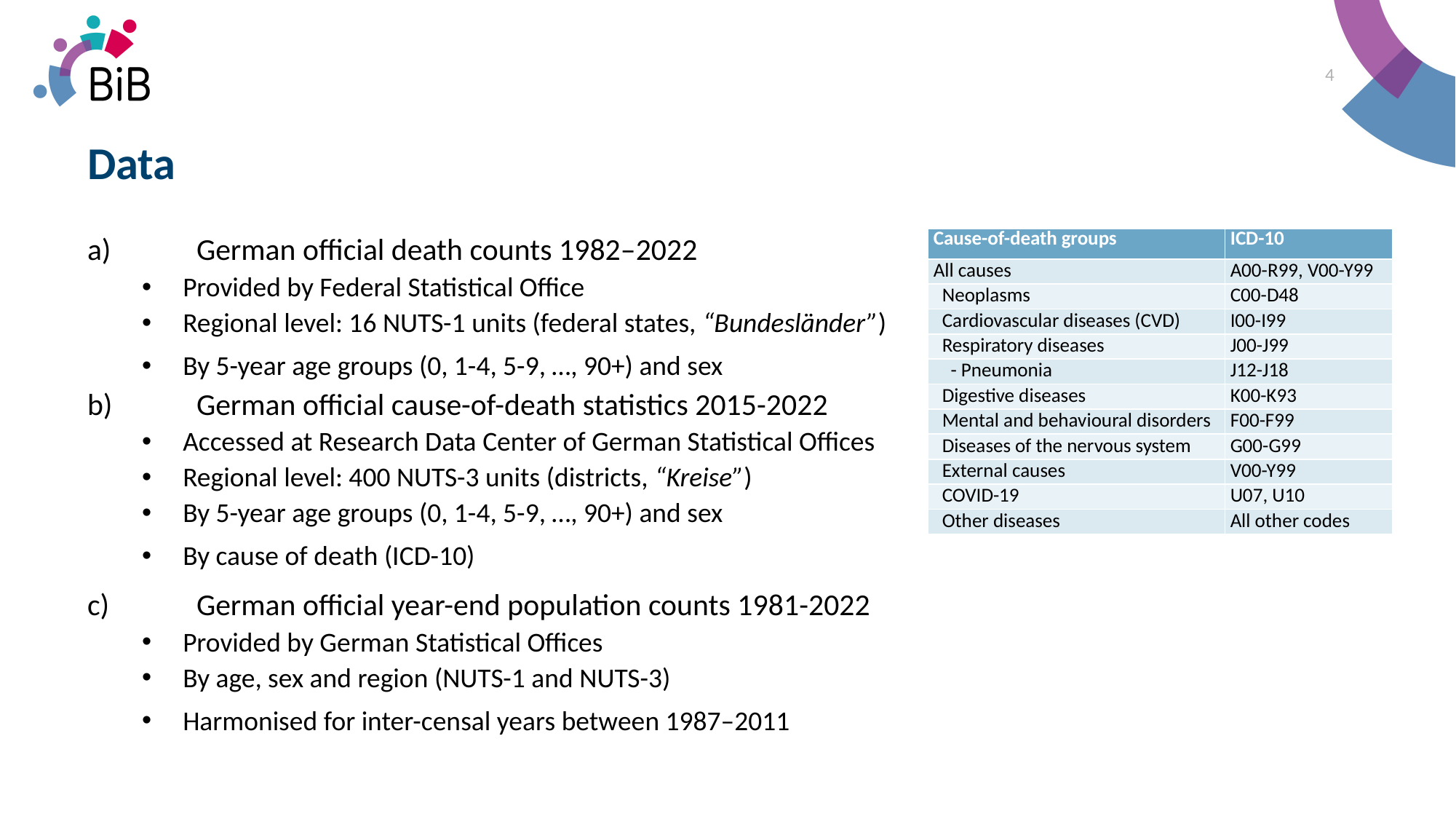

4
# Data
a)	German official death counts 1982–2022
Provided by Federal Statistical Office
Regional level: 16 NUTS-1 units (federal states, “Bundesländer”)
By 5-year age groups (0, 1-4, 5-9, …, 90+) and sex
b)	German official cause-of-death statistics 2015-2022
Accessed at Research Data Center of German Statistical Offices
Regional level: 400 NUTS-3 units (districts, “Kreise”)
By 5-year age groups (0, 1-4, 5-9, …, 90+) and sex
By cause of death (ICD-10)
c)	German official year-end population counts 1981-2022
Provided by German Statistical Offices
By age, sex and region (NUTS-1 and NUTS-3)
Harmonised for inter-censal years between 1987–2011

| Cause-of-death groups | ICD-10 |
| --- | --- |
| All causes | A00-R99, V00-Y99 |
| Neoplasms | C00-D48 |
| Cardiovascular diseases (CVD) | I00-I99 |
| Respiratory diseases | J00-J99 |
| - Pneumonia | J12-J18 |
| Digestive diseases | K00-K93 |
| Mental and behavioural disorders | F00-F99 |
| Diseases of the nervous system | G00-G99 |
| External causes | V00-Y99 |
| COVID-19 | U07, U10 |
| Other diseases | All other codes |